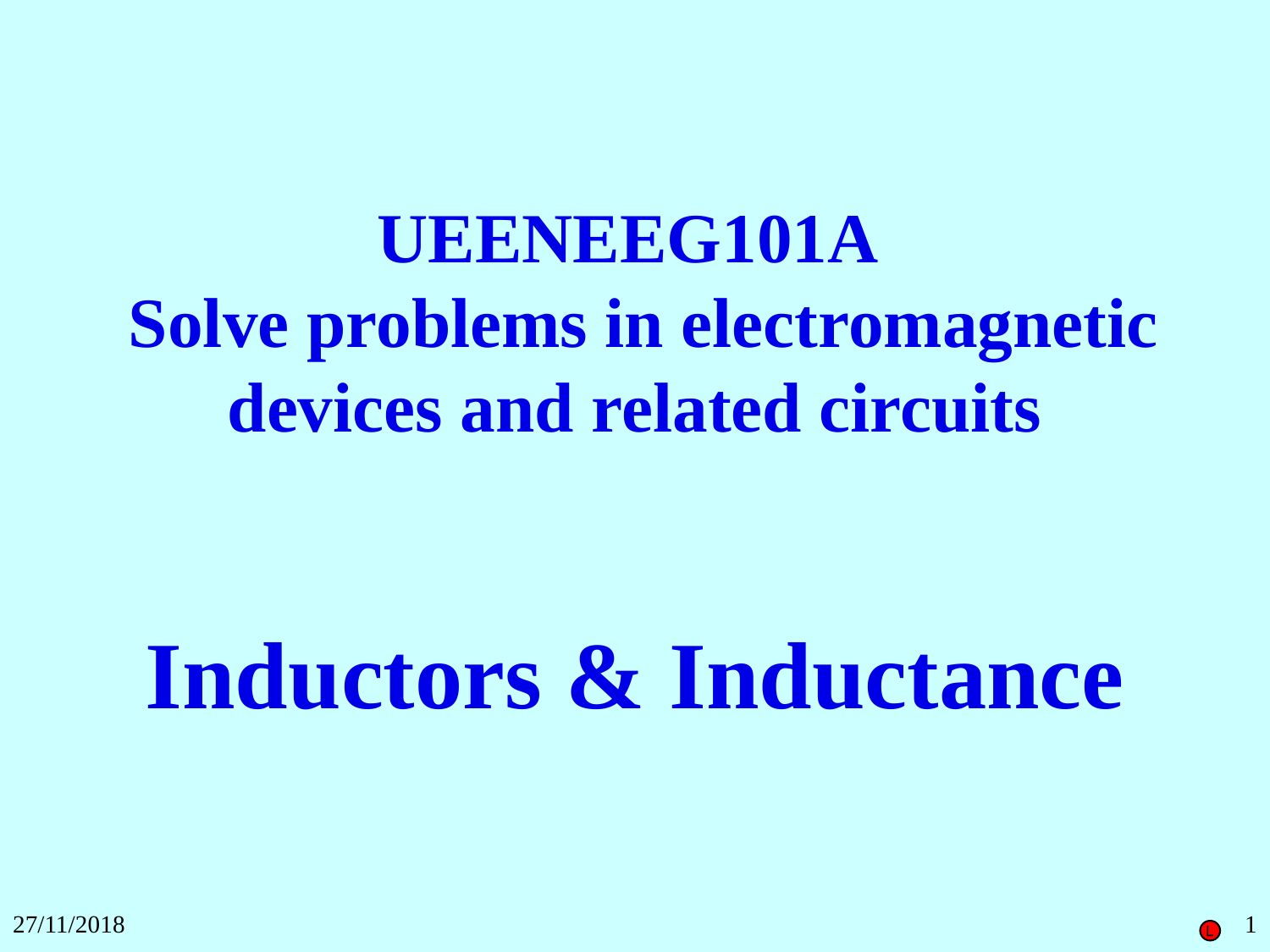

UEENEEG101A
 Solve problems in electromagnetic devices and related circuits

Inductors & Inductance
27/11/2018
1
L